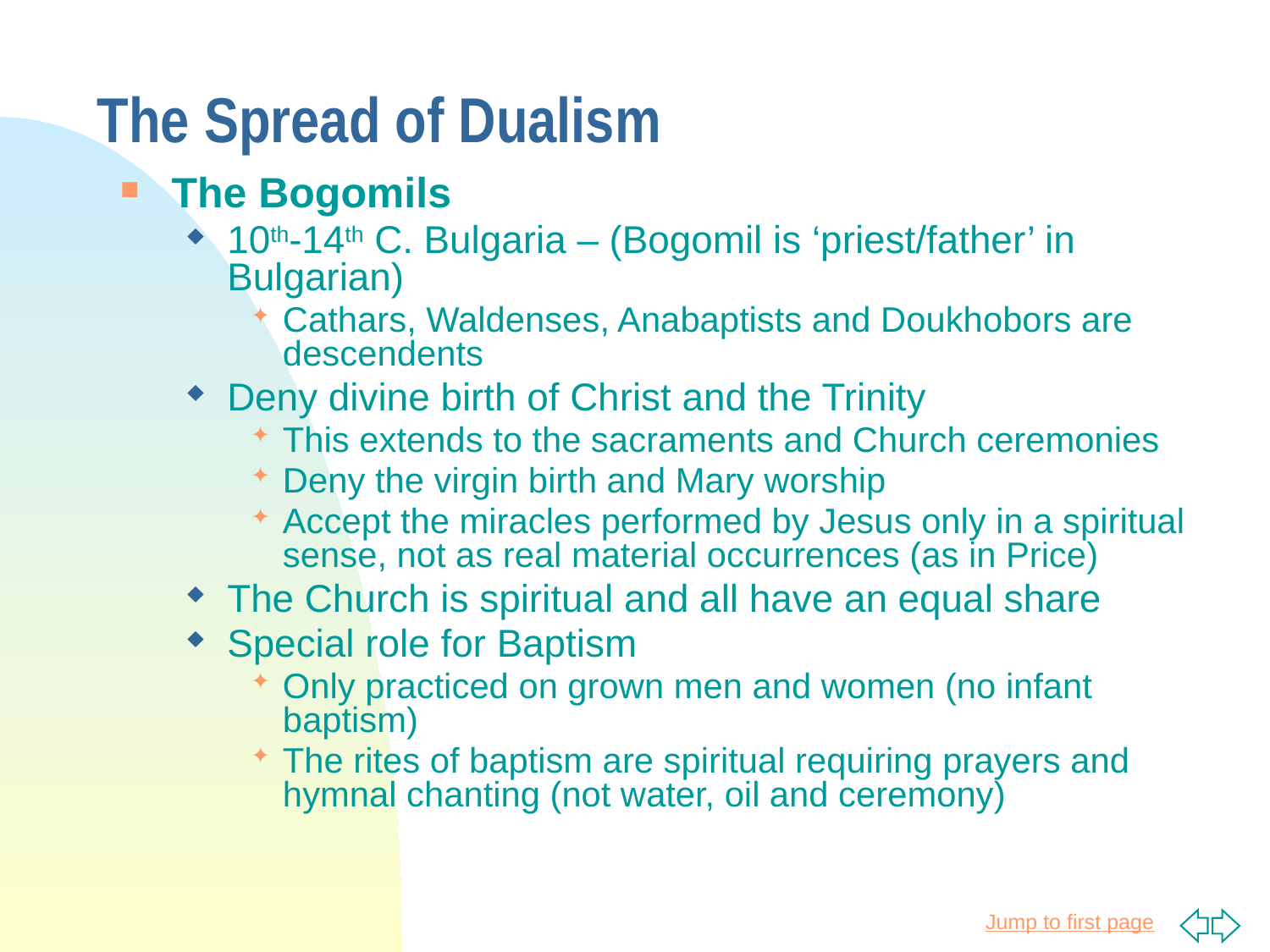

# The Spread of Dualism
The Bogomils
10th-14th C. Bulgaria – (Bogomil is ‘priest/father’ in Bulgarian)
Cathars, Waldenses, Anabaptists and Doukhobors are descendents
Deny divine birth of Christ and the Trinity
This extends to the sacraments and Church ceremonies
Deny the virgin birth and Mary worship
Accept the miracles performed by Jesus only in a spiritual sense, not as real material occurrences (as in Price)
The Church is spiritual and all have an equal share
Special role for Baptism
Only practiced on grown men and women (no infant baptism)
The rites of baptism are spiritual requiring prayers and hymnal chanting (not water, oil and ceremony)